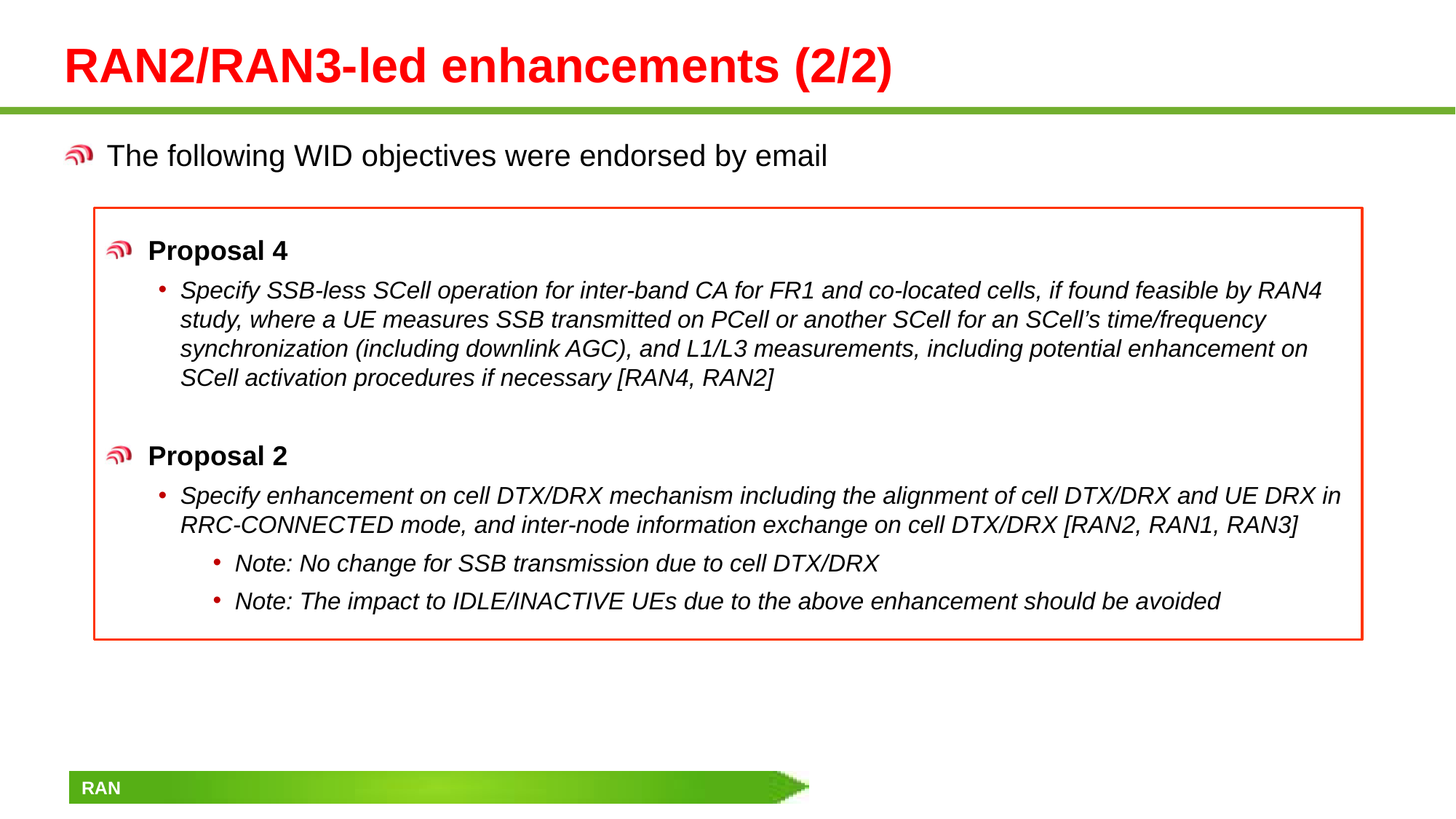

# RAN2/RAN3-led enhancements (2/2)
The following WID objectives were endorsed by email

Proposal 4
Specify SSB-less SCell operation for inter-band CA for FR1 and co-located cells, if found feasible by RAN4 study, where a UE measures SSB transmitted on PCell or another SCell for an SCell’s time/frequency synchronization (including downlink AGC), and L1/L3 measurements, including potential enhancement on SCell activation procedures if necessary [RAN4, RAN2]

Proposal 2
Specify enhancement on cell DTX/DRX mechanism including the alignment of cell DTX/DRX and UE DRX in RRC-CONNECTED mode, and inter-node information exchange on cell DTX/DRX [RAN2, RAN1, RAN3]
Note: No change for SSB transmission due to cell DTX/DRX
Note: The impact to IDLE/INACTIVE UEs due to the above enhancement should be avoided